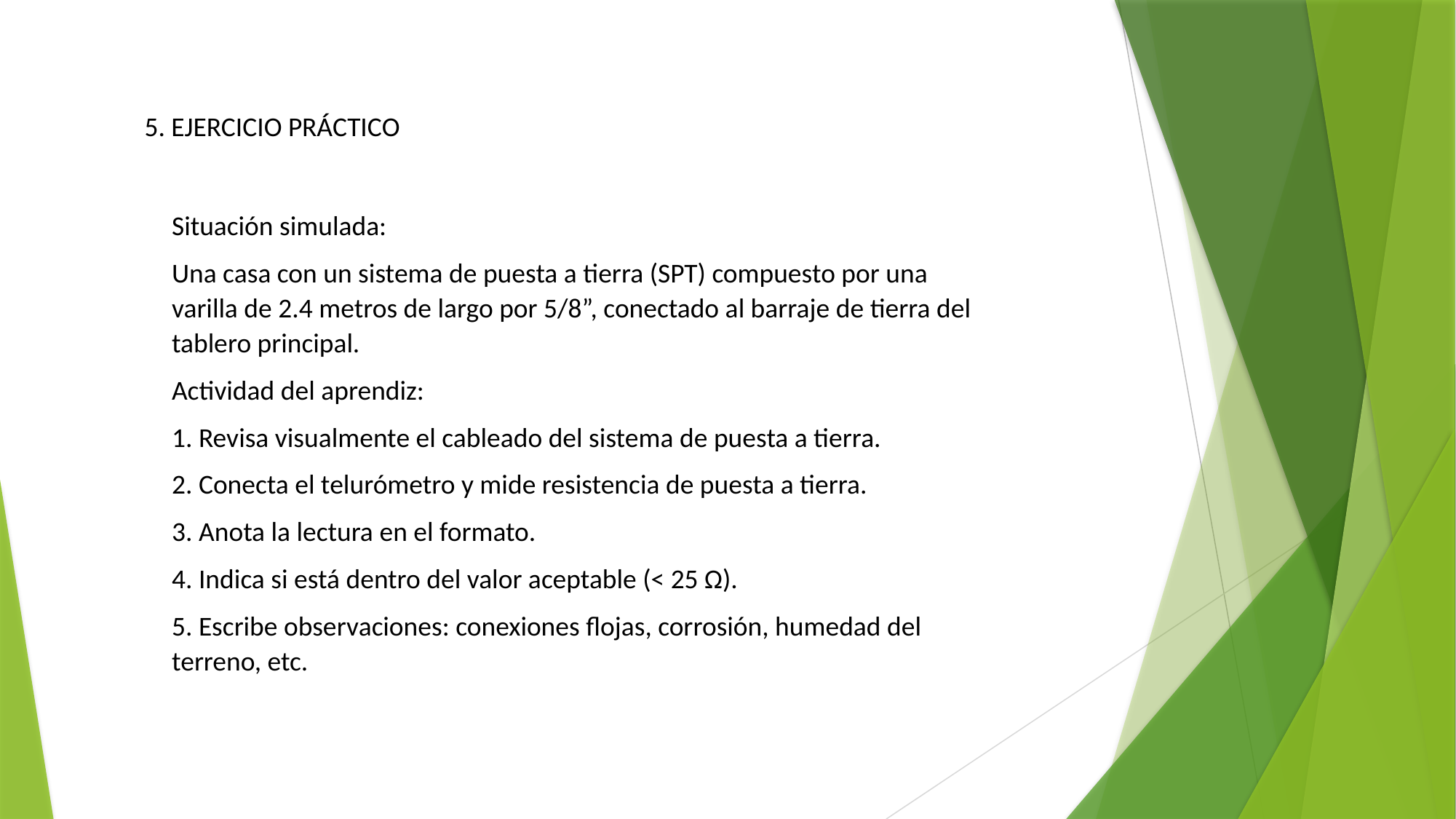

5. EJERCICIO PRÁCTICO

Situación simulada:
Una casa con un sistema de puesta a tierra (SPT) compuesto por una varilla de 2.4 metros de largo por 5/8”, conectado al barraje de tierra del tablero principal.
Actividad del aprendiz:
1. Revisa visualmente el cableado del sistema de puesta a tierra.
2. Conecta el telurómetro y mide resistencia de puesta a tierra.
3. Anota la lectura en el formato.
4. Indica si está dentro del valor aceptable (< 25 Ω).
5. Escribe observaciones: conexiones flojas, corrosión, humedad del terreno, etc.